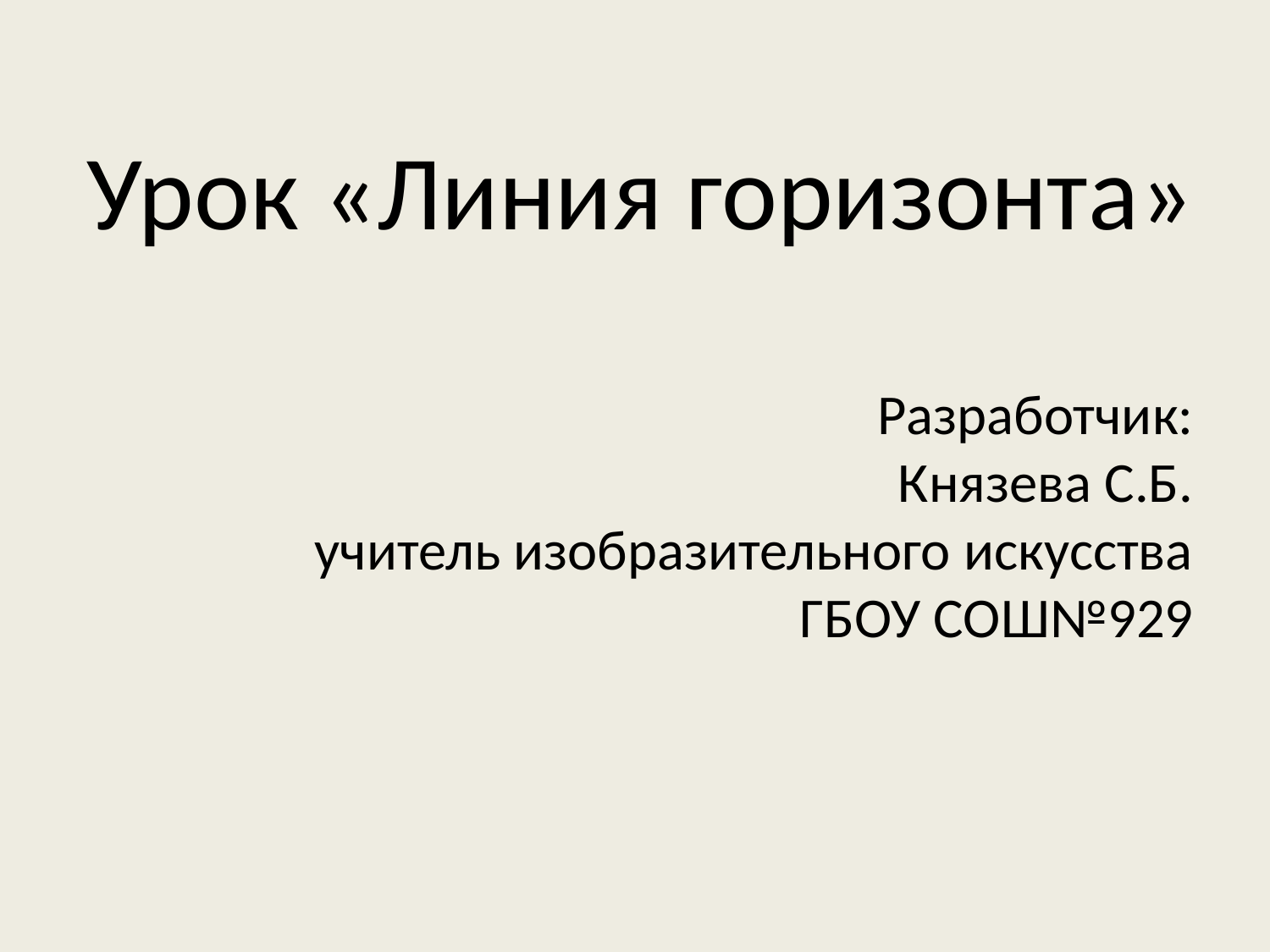

# Урок «Линия горизонта» Разработчик: Князева С.Б. учитель изобразительного искусства ГБОУ СОШ№929